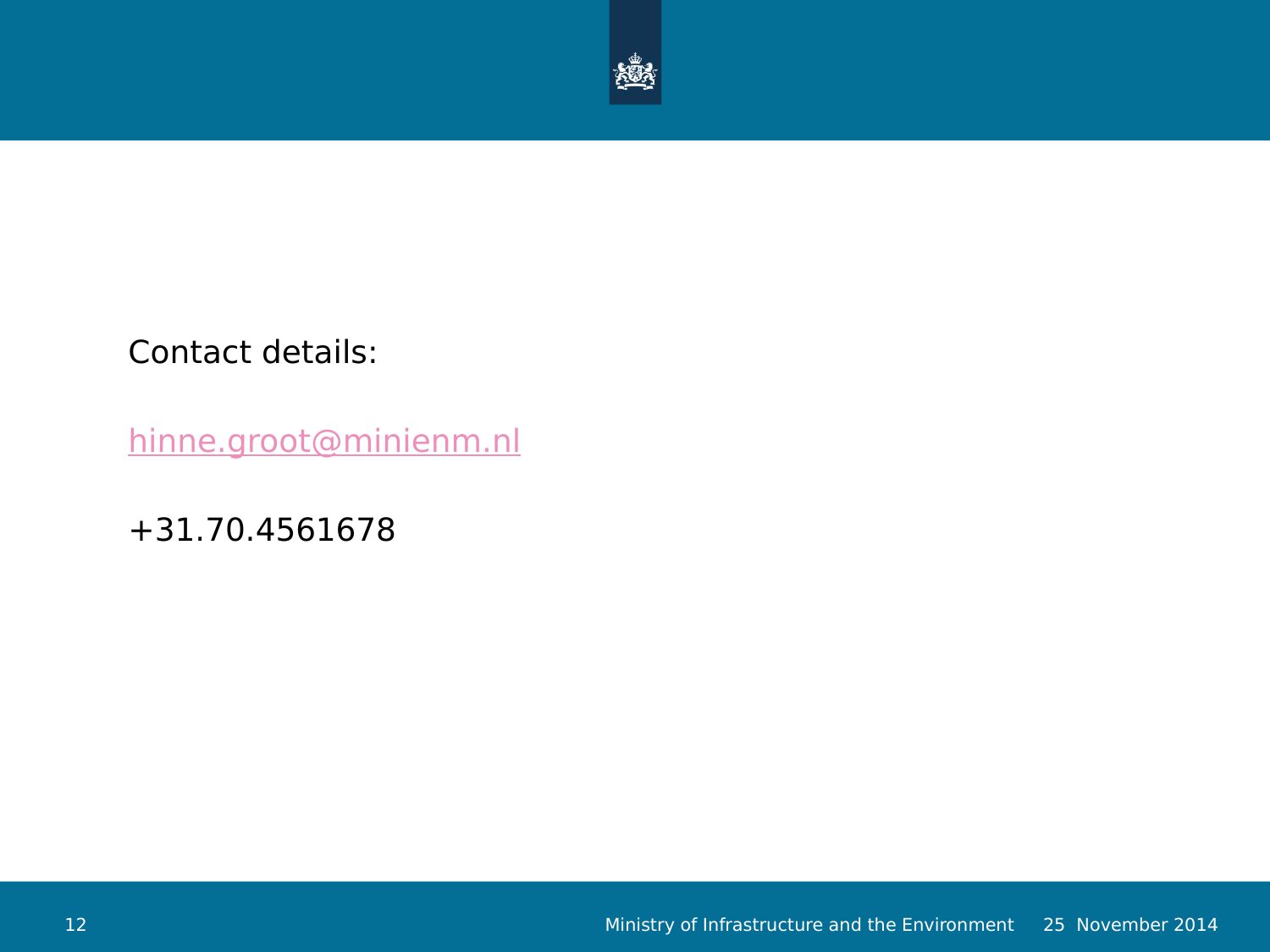

#

Contact details:

hinne.groot@minienm.nl

+31.70.4561678

Ministry of Infrastructure and the Environment
12
25  November 2014